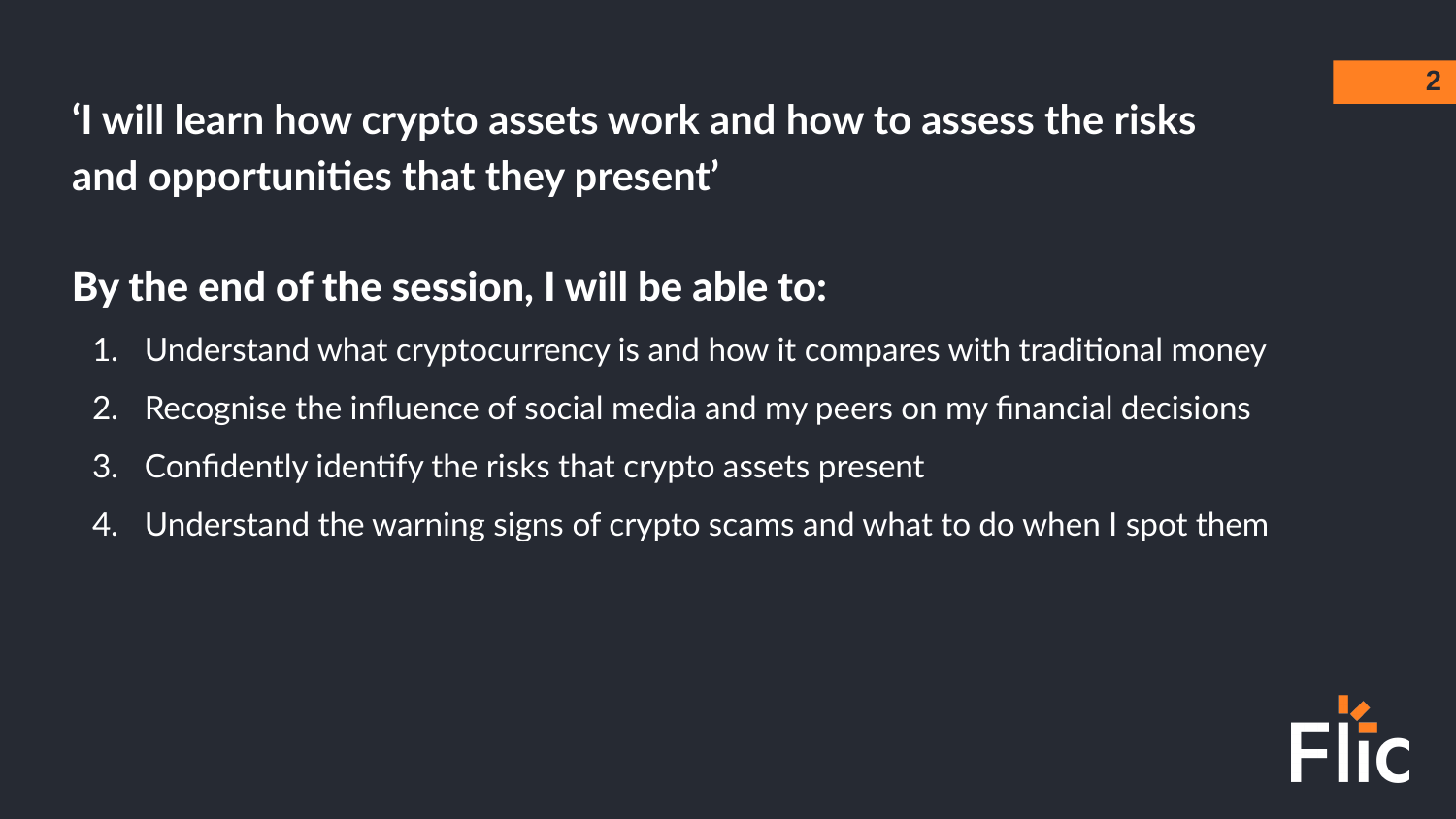

2
‘I will learn how crypto assets work and how to assess the risks and opportunities that they present’

By the end of the session, I will be able to:
Understand what cryptocurrency is and how it compares with traditional money
Recognise the influence of social media and my peers on my financial decisions
Confidently identify the risks that crypto assets present
Understand the warning signs of crypto scams and what to do when I spot them

2